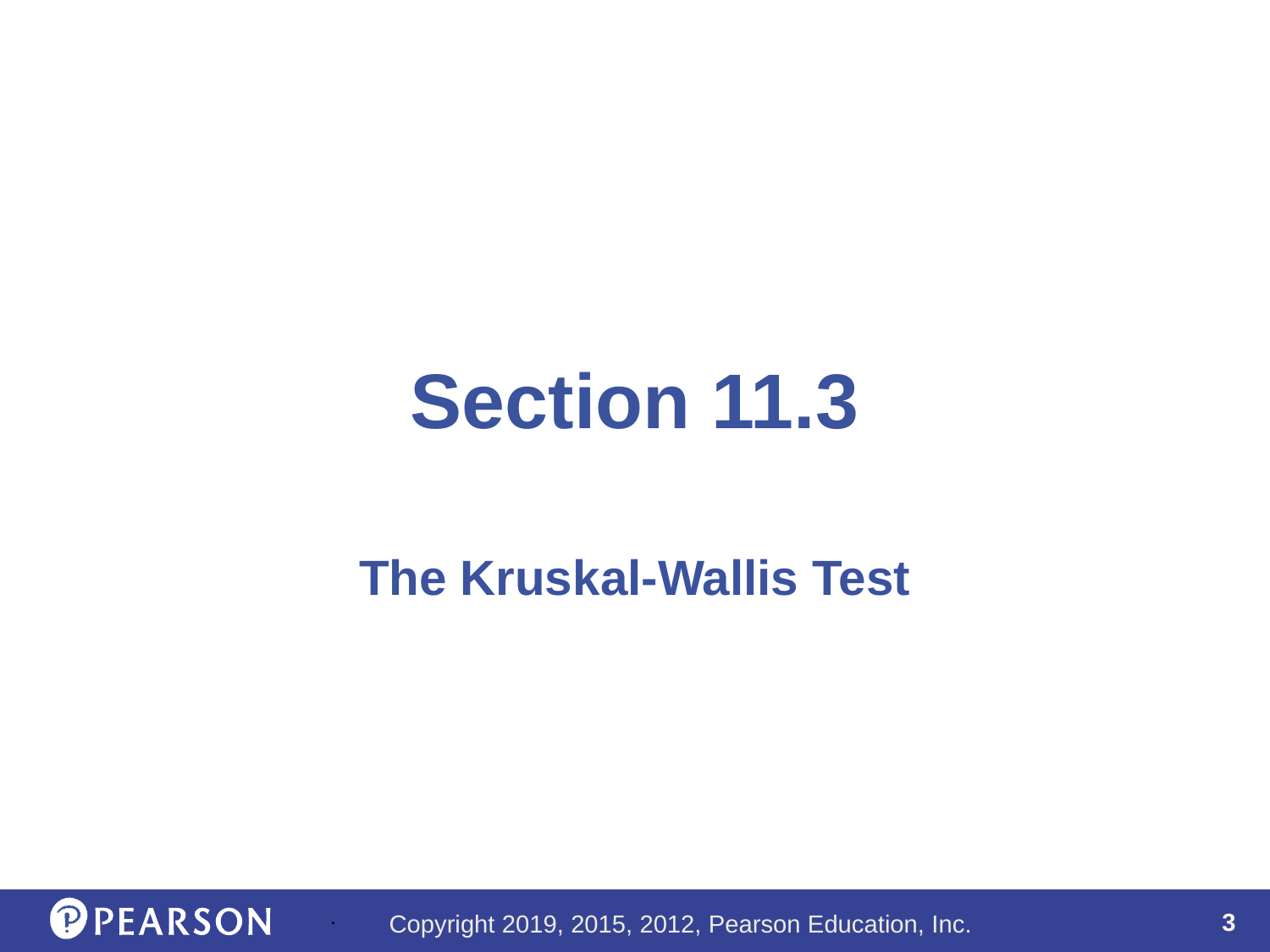

# Section 11.3
The Kruskal-Wallis Test
.